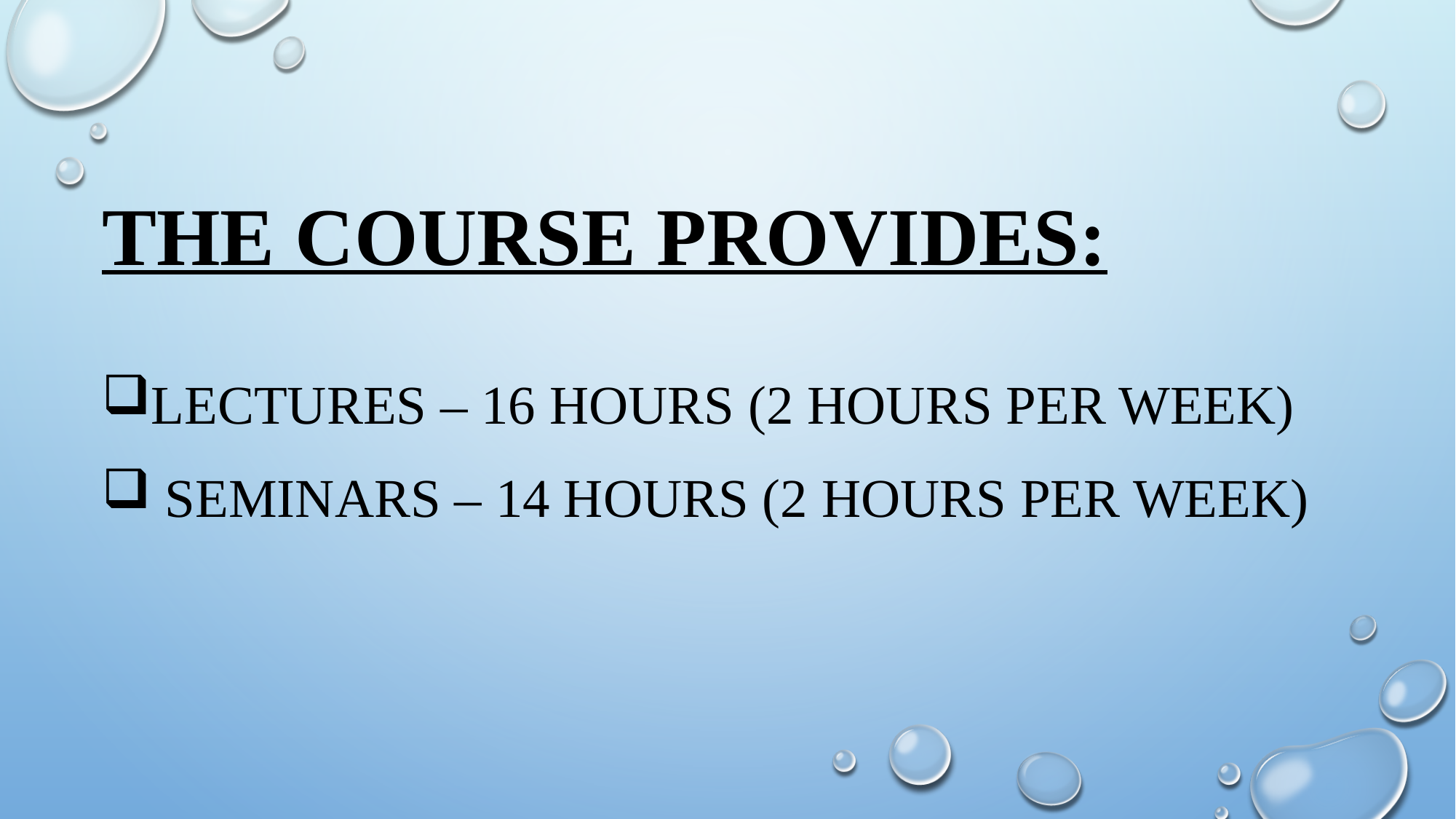

The course provides:

lectures – 16 hours (2 hours per week)
 seminars – 14 hours (2 hours per week)